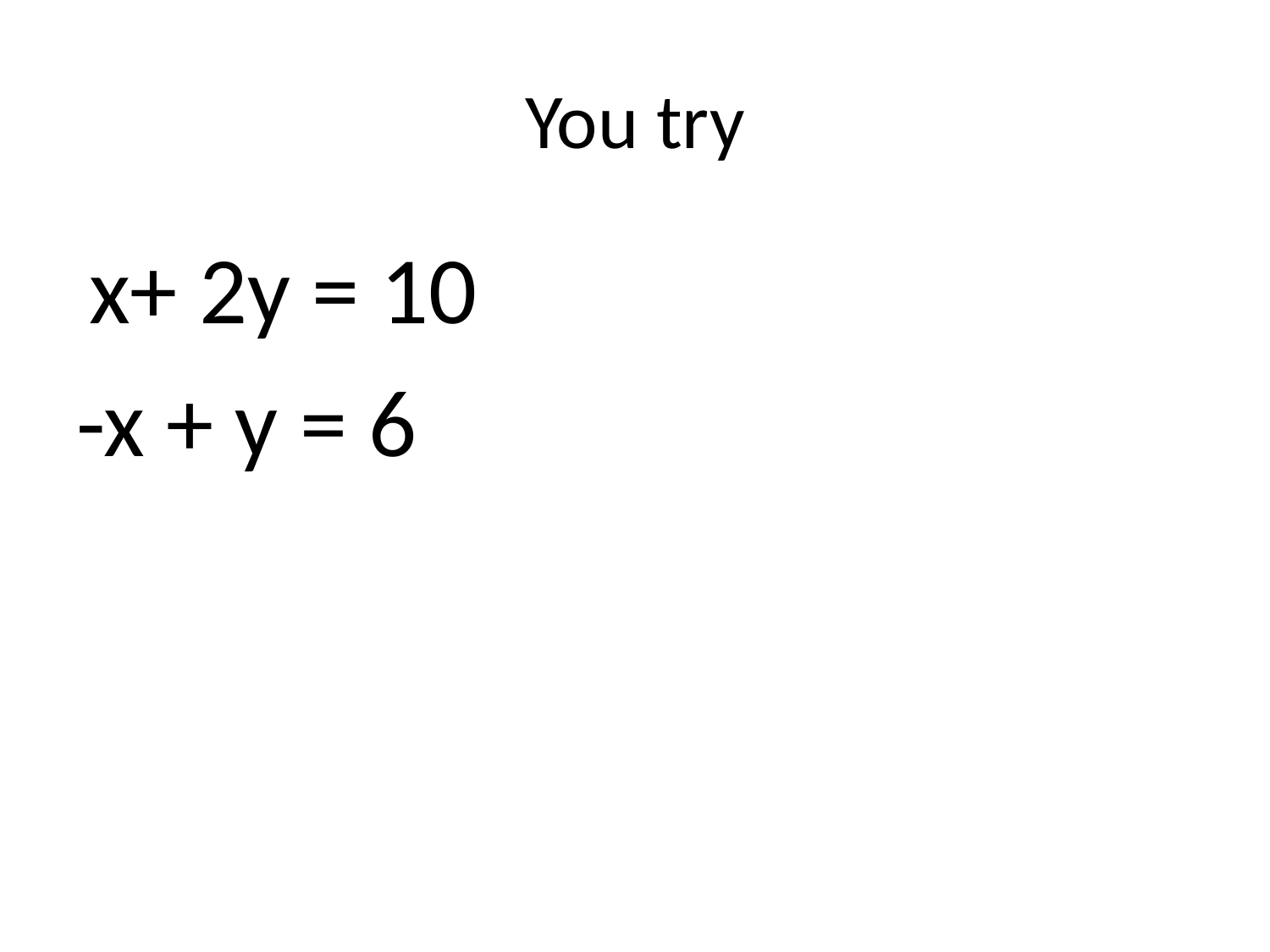

# You try
 x+ 2y = 10
-x + y = 6